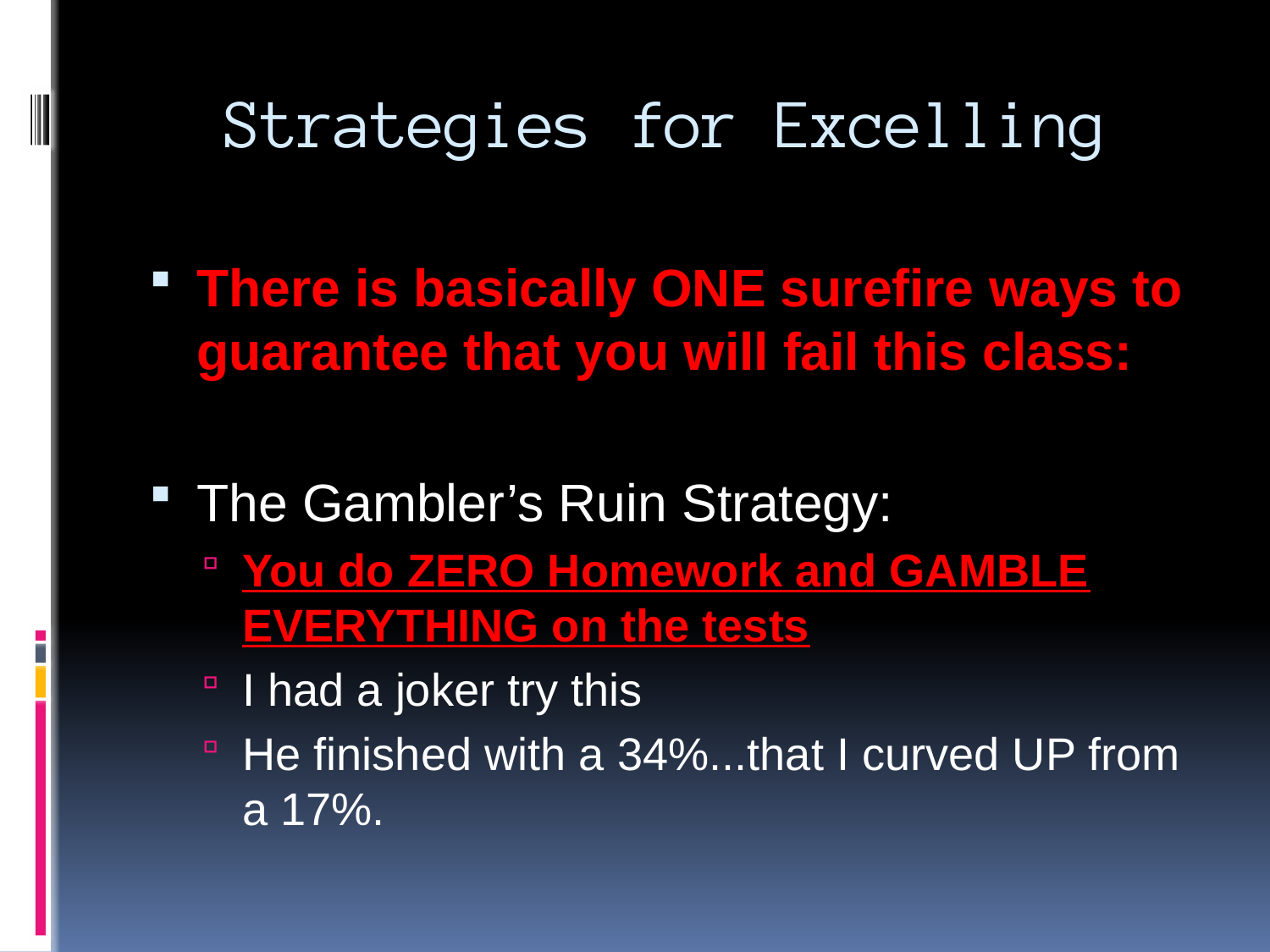

# Strategies for Excelling
There is basically ONE surefire ways to guarantee that you will fail this class:

The Gambler’s Ruin Strategy:
You do ZERO Homework and GAMBLE EVERYTHING on the tests
I had a joker try this
He finished with a 34%...that I curved UP from a 17%.